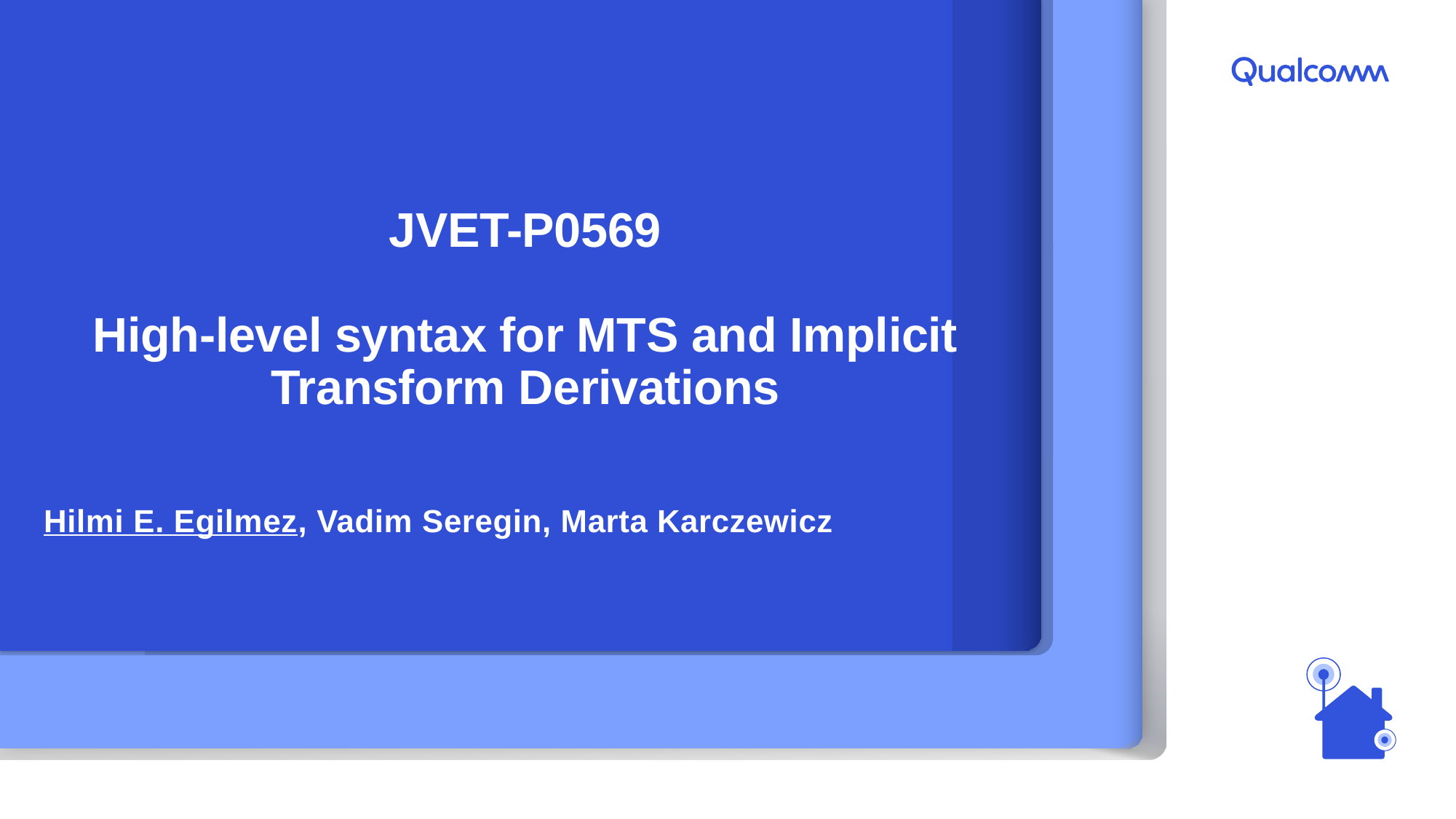

# JVET-P0569 High-level syntax for MTS and Implicit Transform Derivations
Hilmi E. Egilmez, Vadim Seregin, Marta Karczewicz